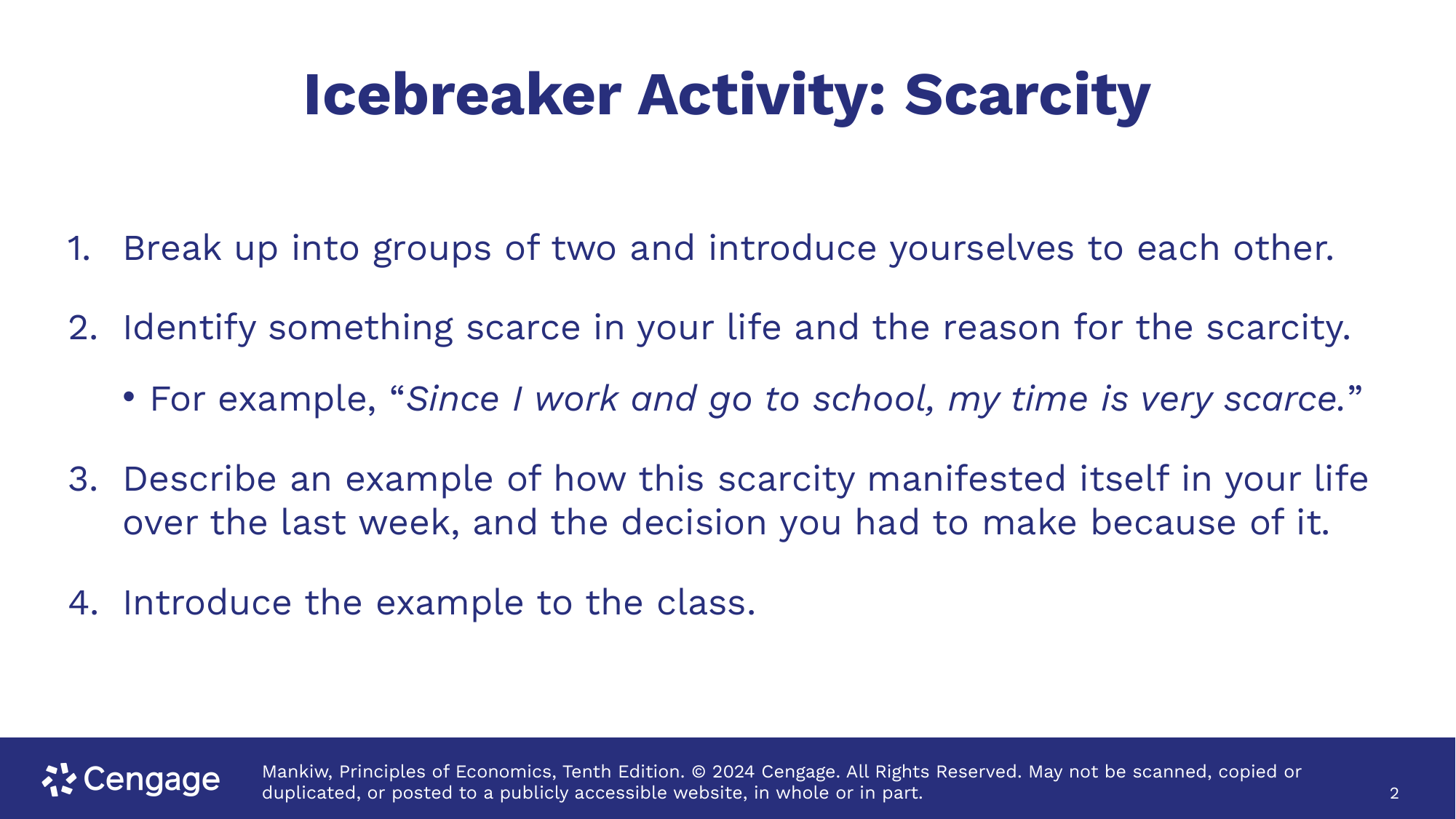

# Icebreaker Activity: Scarcity
Break up into groups of two and introduce yourselves to each other.
Identify something scarce in your life and the reason for the scarcity.
For example, “Since I work and go to school, my time is very scarce.”
Describe an example of how this scarcity manifested itself in your life over the last week, and the decision you had to make because of it.
Introduce the example to the class.